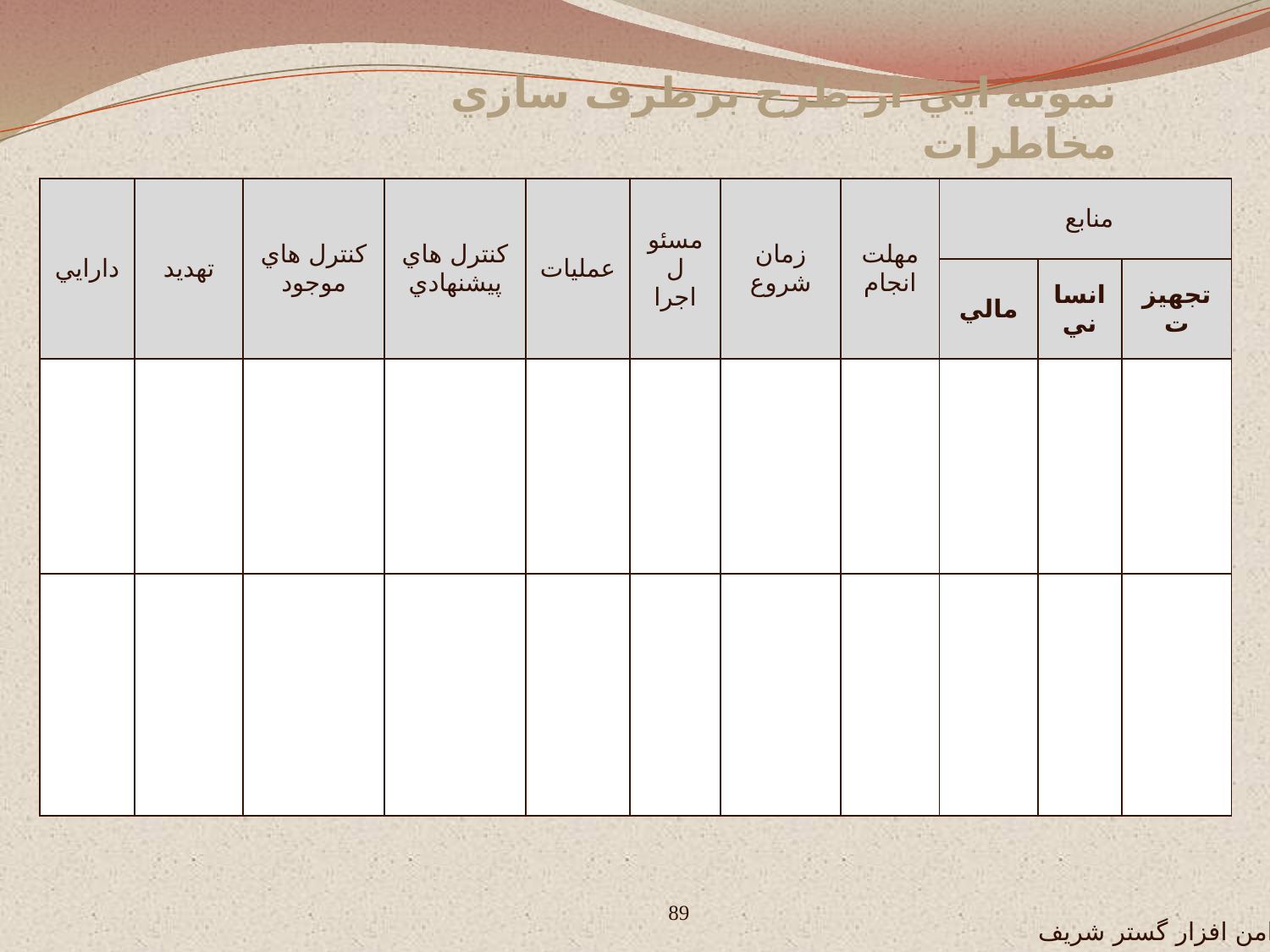

# نمونه ايي از طرح برطرف سازي مخاطرات
| دارايي | تهديد | کنترل هاي موجود | کنترل هاي پيشنهادي | عمليات | مسئول اجرا | زمان شروع | مهلت انجام | منابع |  |  |
| --- | --- | --- | --- | --- | --- | --- | --- | --- | --- | --- |
|  |  |  |  |  |  |  |  | مالي | انساني | تجهيزت |
|  |  |  |  |  |  |  |  |  |  |  |
|  |  |  |  |  |  |  |  |  |  |  |